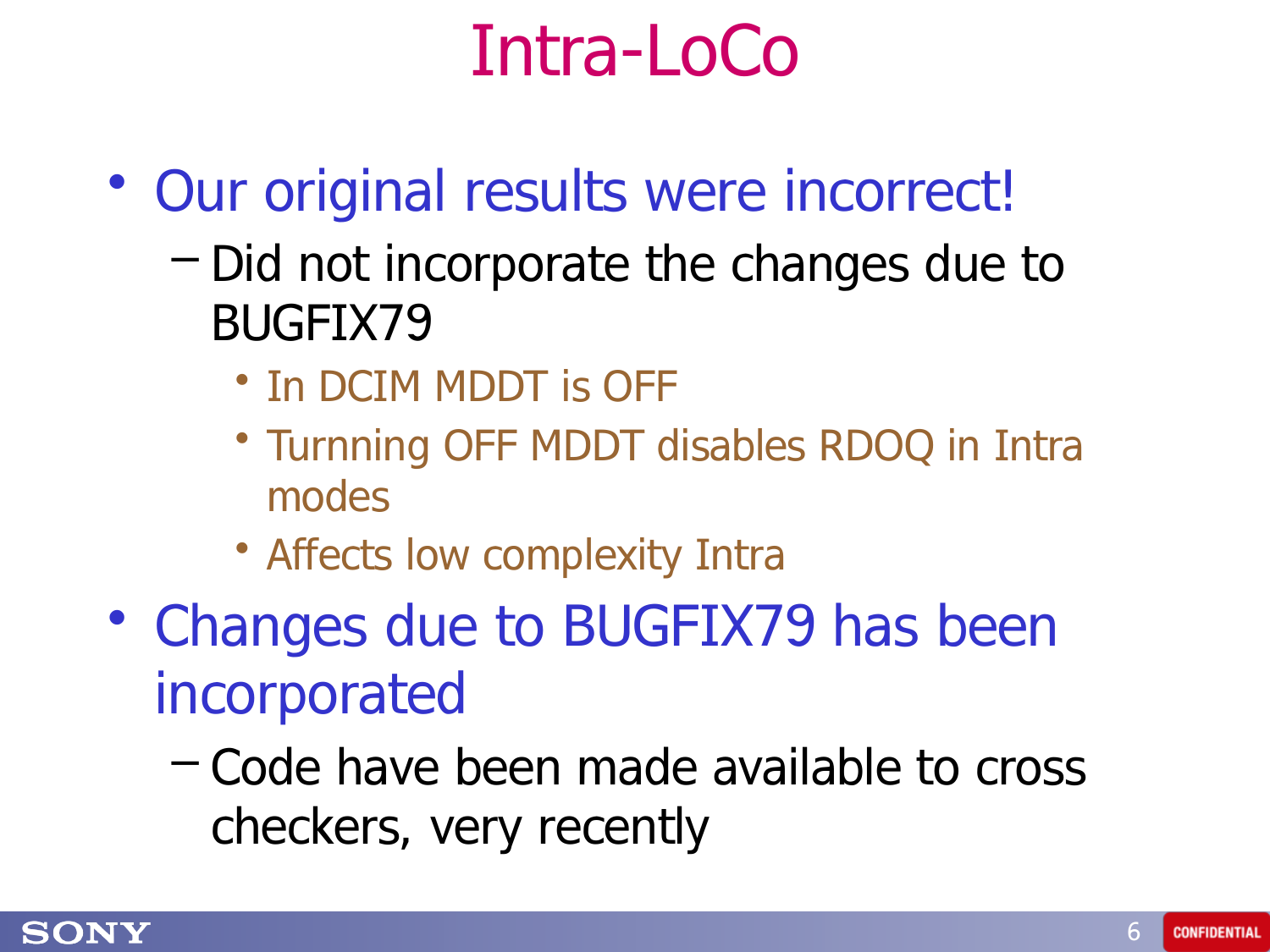

# Intra-LoCo
Our original results were incorrect!
Did not incorporate the changes due to BUGFIX79
In DCIM MDDT is OFF
Turnning OFF MDDT disables RDOQ in Intra modes
Affects low complexity Intra
Changes due to BUGFIX79 has been incorporated
Code have been made available to cross checkers, very recently

6